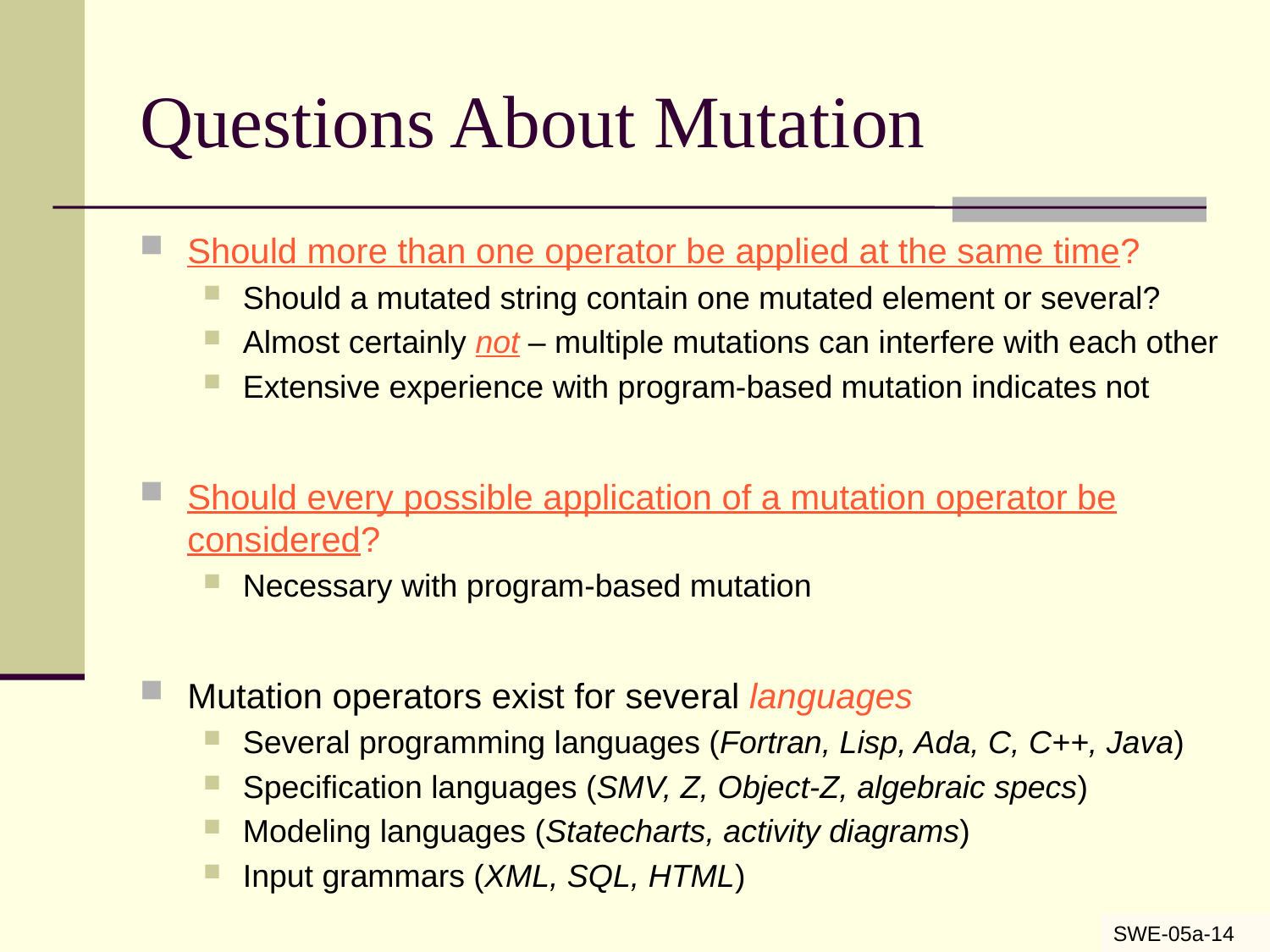

# Questions About Mutation
Should more than one operator be applied at the same time?
Should a mutated string contain one mutated element or several?
Almost certainly not – multiple mutations can interfere with each other
Extensive experience with program-based mutation indicates not

Should every possible application of a mutation operator be considered?
Necessary with program-based mutation

Mutation operators exist for several languages
Several programming languages (Fortran, Lisp, Ada, C, C++, Java)
Specification languages (SMV, Z, Object-Z, algebraic specs)
Modeling languages (Statecharts, activity diagrams)
Input grammars (XML, SQL, HTML)